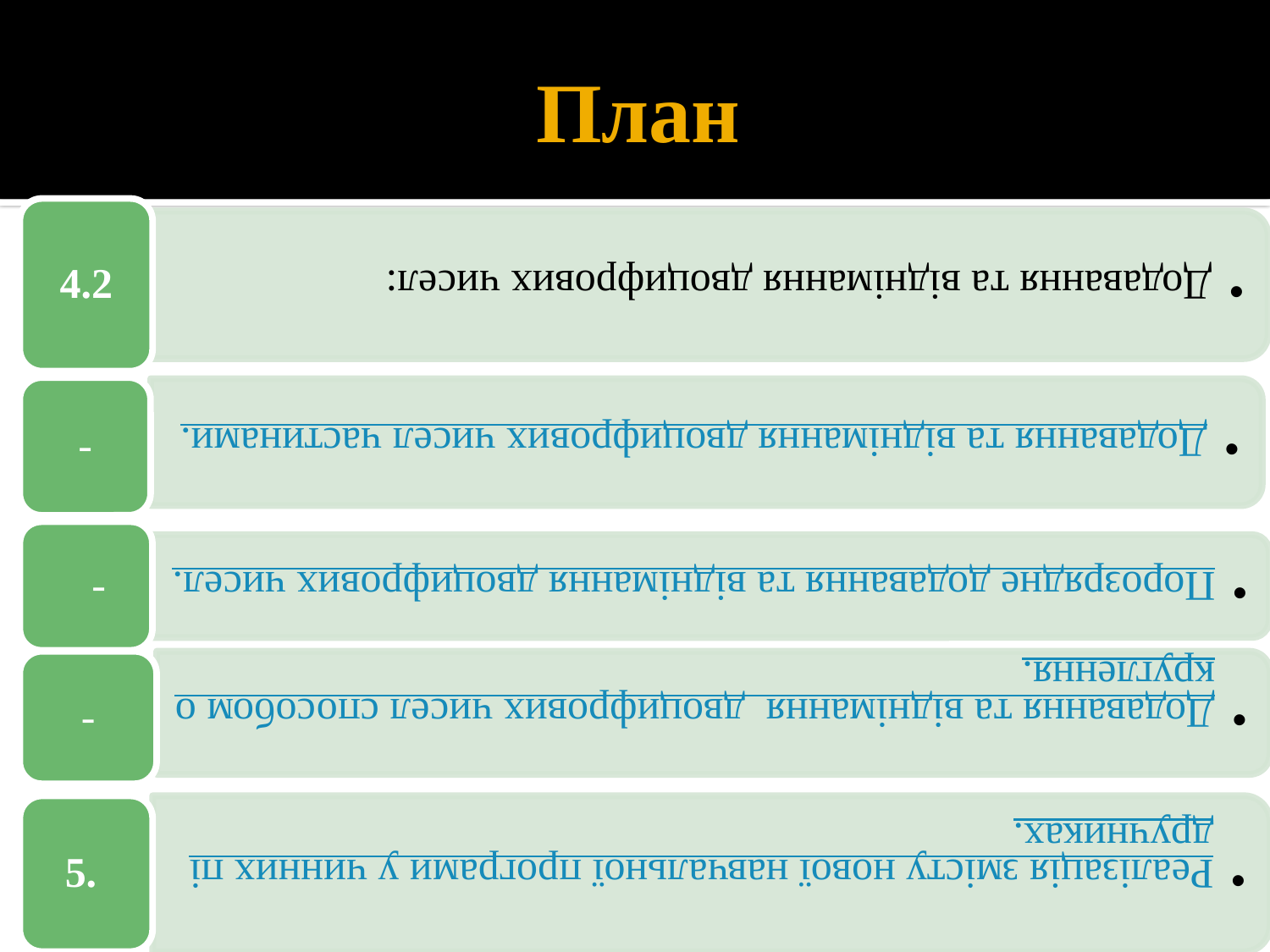

# План
Додавання та віднімання двоцифрових чисел:
4.2
Додавання та віднімання двоцифрових чисел частинами.
-
Порозрядне додавання та віднімання двоцифрових чисел.
     -
Додавання та віднімання  двоцифрових чисел способом округлення.
-
Реалізація змісту нової навчальної програми у чинних підручниках.
5.